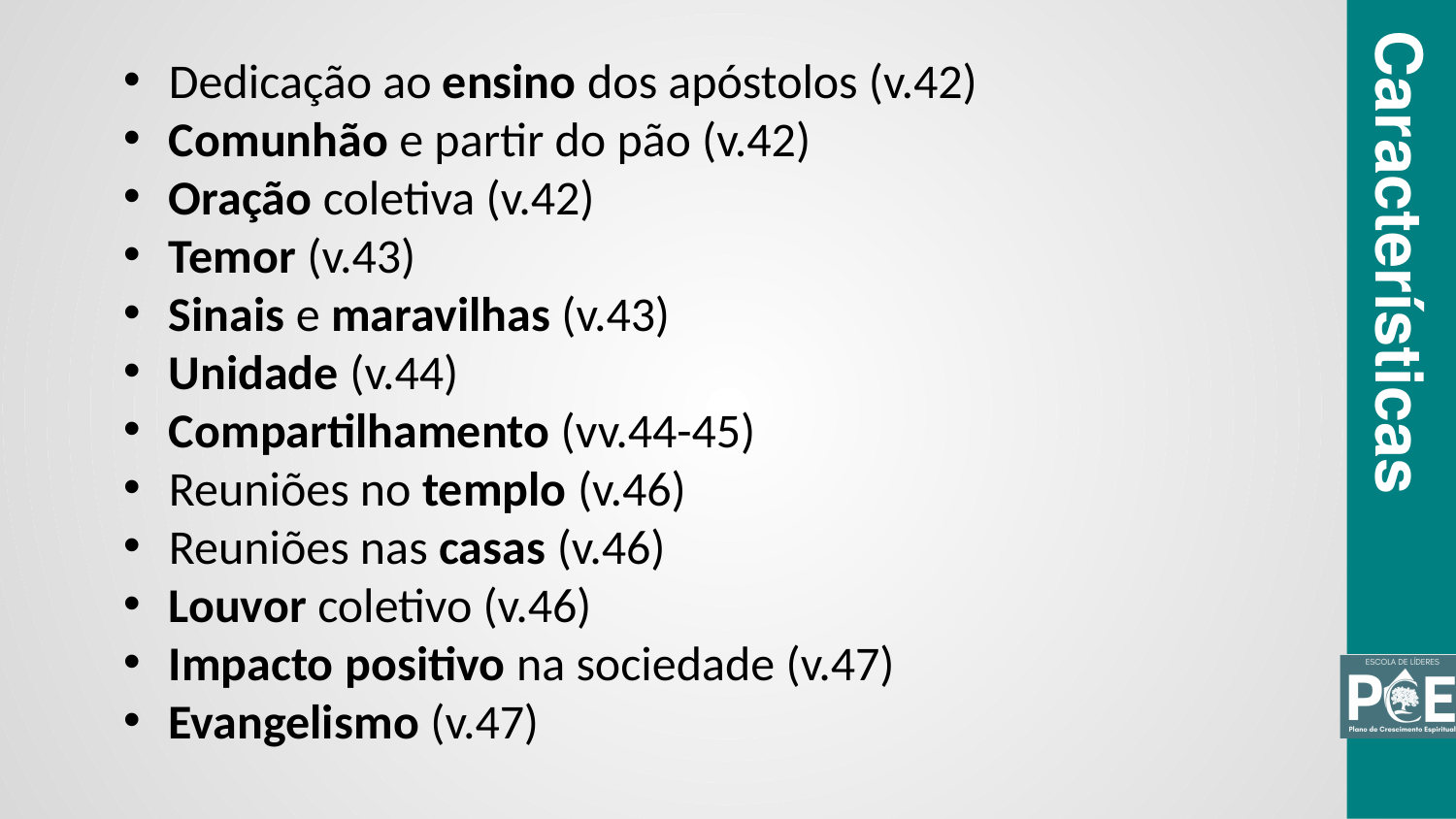

Dedicação ao ensino dos apóstolos (v.42)
Comunhão e partir do pão (v.42)
Oração coletiva (v.42)
Temor (v.43)
Sinais e maravilhas (v.43)
Unidade (v.44)
Compartilhamento (vv.44-45)
Reuniões no templo (v.46)
Reuniões nas casas (v.46)
Louvor coletivo (v.46)
Impacto positivo na sociedade (v.47)
Evangelismo (v.47)
Características